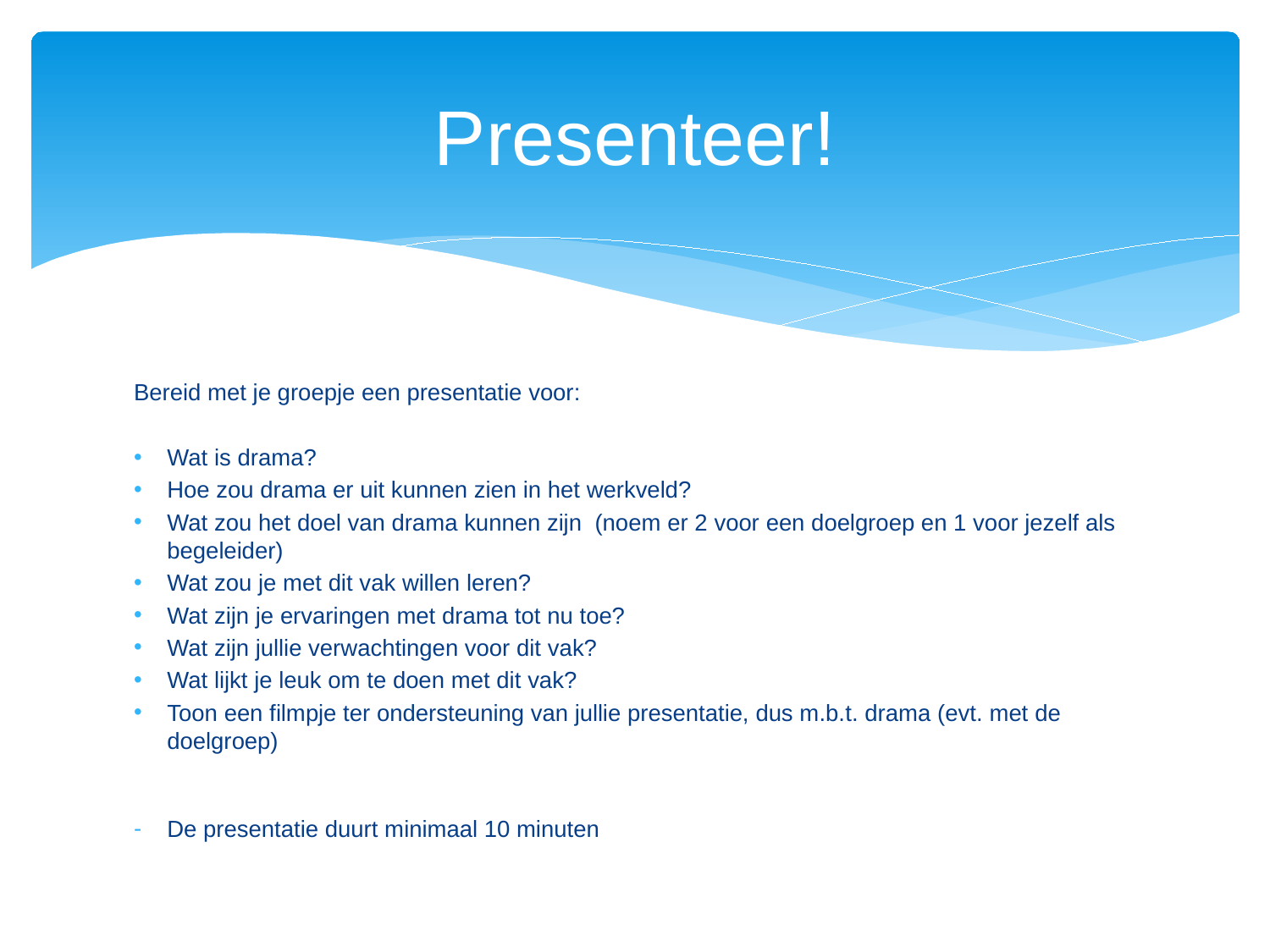

# Presenteer!
Bereid met je groepje een presentatie voor:

Wat is drama?
Hoe zou drama er uit kunnen zien in het werkveld?
Wat zou het doel van drama kunnen zijn  (noem er 2 voor een doelgroep en 1 voor jezelf als begeleider)
Wat zou je met dit vak willen leren?
Wat zijn je ervaringen met drama tot nu toe?
Wat zijn jullie verwachtingen voor dit vak?
Wat lijkt je leuk om te doen met dit vak?
Toon een filmpje ter ondersteuning van jullie presentatie, dus m.b.t. drama (evt. met de doelgroep)
De presentatie duurt minimaal 10 minuten